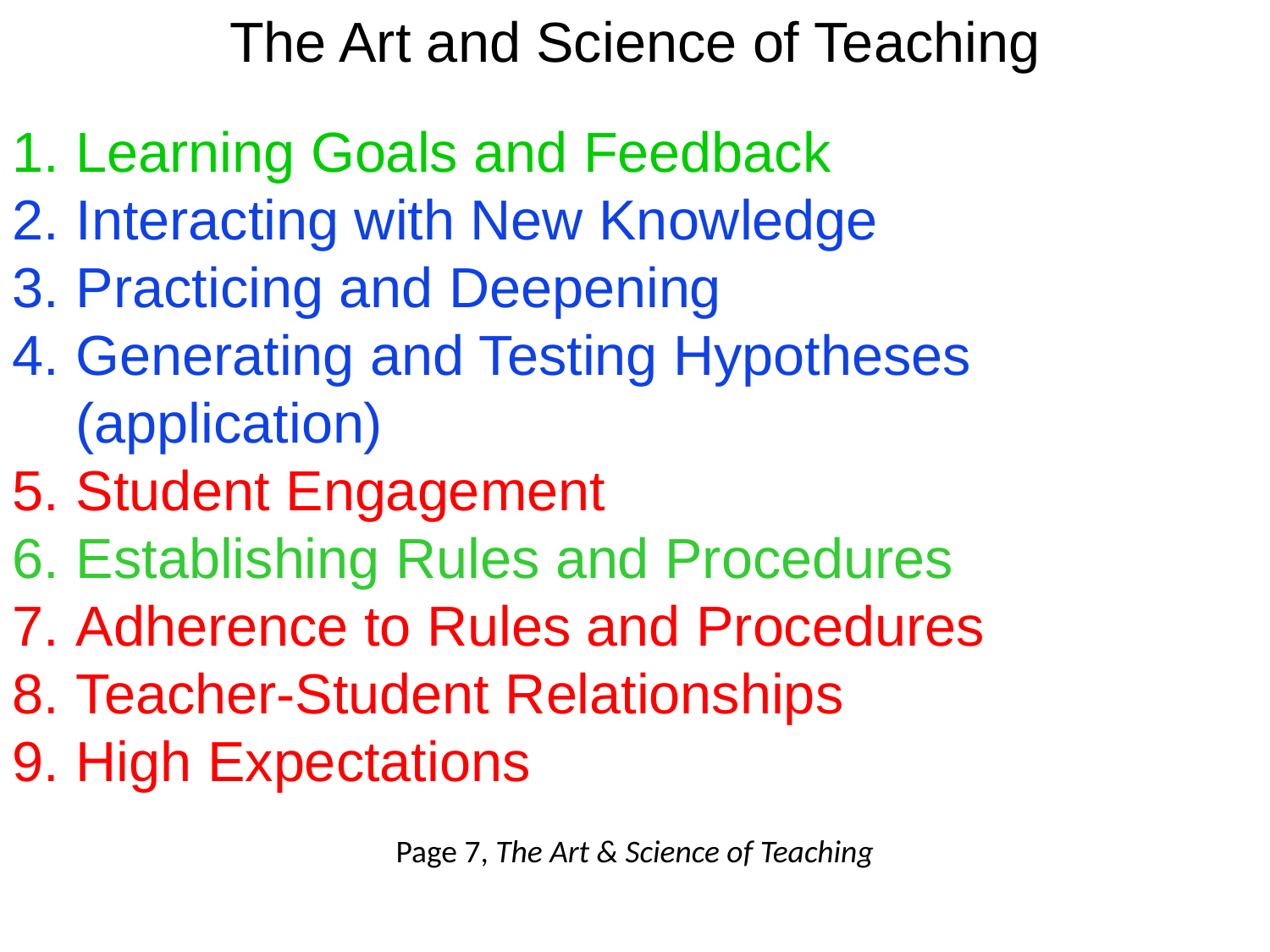

The Art and Science of Teaching

Learning Goals and Feedback
Interacting with New Knowledge
Practicing and Deepening
Generating and Testing Hypotheses (application)
Student Engagement
Establishing Rules and Procedures
Adherence to Rules and Procedures
Teacher-Student Relationships
High Expectations

Page 7, The Art & Science of Teaching